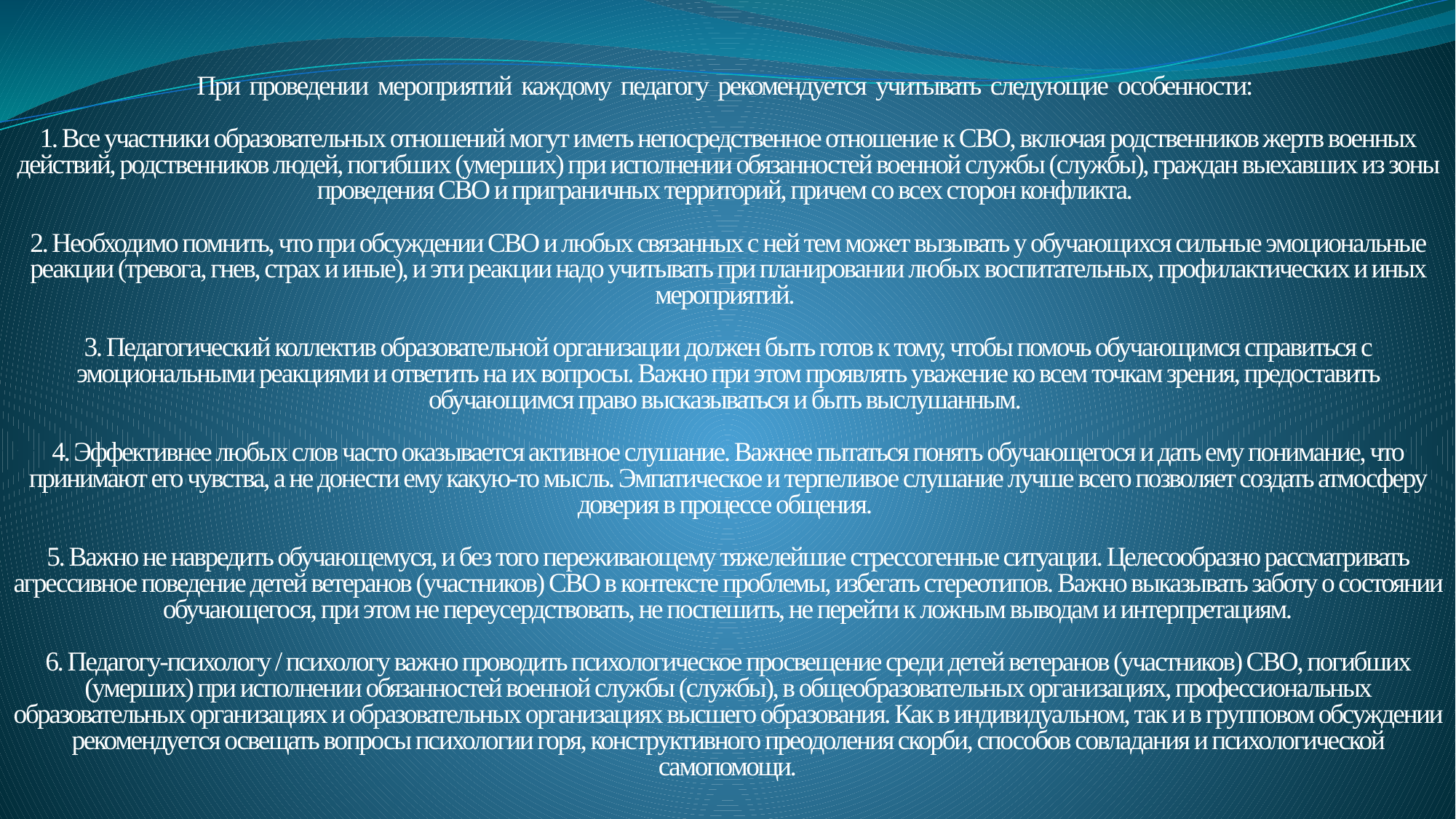

При  проведении  мероприятий  каждому  педагогу  рекомендуется  учитывать  следующие  особенности:
1. Все участники образовательных отношений могут иметь непосредственное отношение к СВО, включая родственников жертв военных действий, родственников людей, погибших (умерших) при исполнении обязанностей военной службы (службы), граждан выехавших из зоны проведения СВО и приграничных территорий, причем со всех сторон конфликта.
2. Необходимо помнить, что при обсуждении СВО и любых связанных с ней тем может вызывать у обучающихся сильные эмоциональные реакции (тревога, гнев, страх и иные), и эти реакции надо учитывать при планировании любых воспитательных, профилактических и иных мероприятий.
3. Педагогический коллектив образовательной организации должен быть готов к тому, чтобы помочь обучающимся справиться с эмоциональными реакциями и ответить на их вопросы. Важно при этом проявлять уважение ко всем точкам зрения, предоставить обучающимся право высказываться и быть выслушанным.
4. Эффективнее любых слов часто оказывается активное слушание. Важнее пытаться понять обучающегося и дать ему понимание, что принимают его чувства, а не донести ему какую-то мысль. Эмпатическое и терпеливое слушание лучше всего позволяет создать атмосферу доверия в процессе общения.
5. Важно не навредить обучающемуся, и без того переживающему тяжелейшие стрессогенные ситуации. Целесообразно рассматривать агрессивное поведение детей ветеранов (участников) СВО в контексте проблемы, избегать стереотипов. Важно выказывать заботу о состоянии обучающегося, при этом не переусердствовать, не поспешить, не перейти к ложным выводам и интерпретациям.
6. Педагогу-психологу / психологу важно проводить психологическое просвещение среди детей ветеранов (участников) СВО, погибших (умерших) при исполнении обязанностей военной службы (службы), в общеобразовательных организациях, профессиональных образовательных организациях и образовательных организациях высшего образования. Как в индивидуальном, так и в групповом обсуждении рекомендуется освещать вопросы психологии горя, конструктивного преодоления скорби, способов совладания и психологической самопомощи.